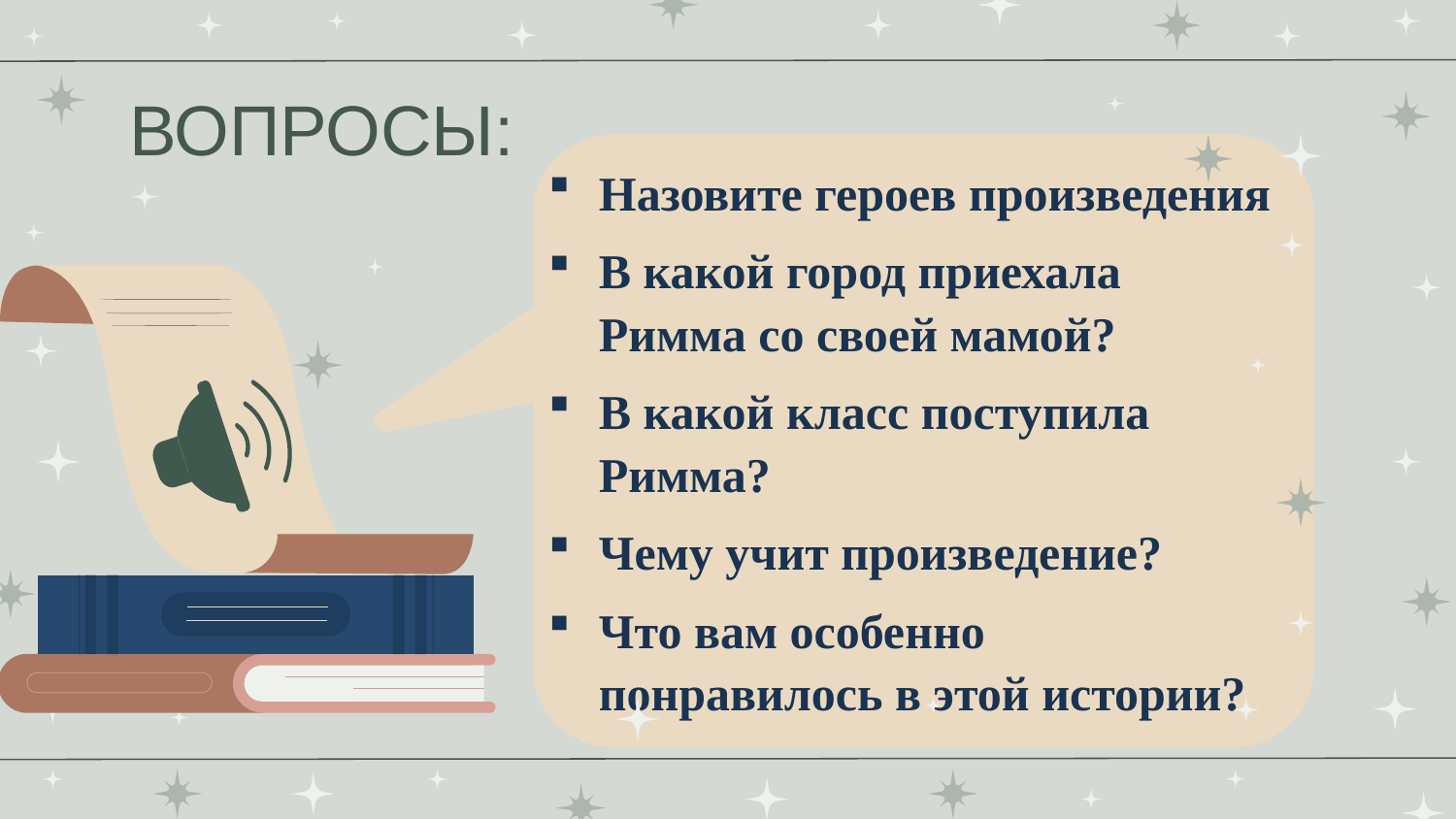

# ВОПРОСЫ:

Назовите героев произведения
В какой город приехала Римма со своей мамой?
В какой класс поступила Римма?
Чему учит произведение?
Что вам особенно понравилось в этой истории?